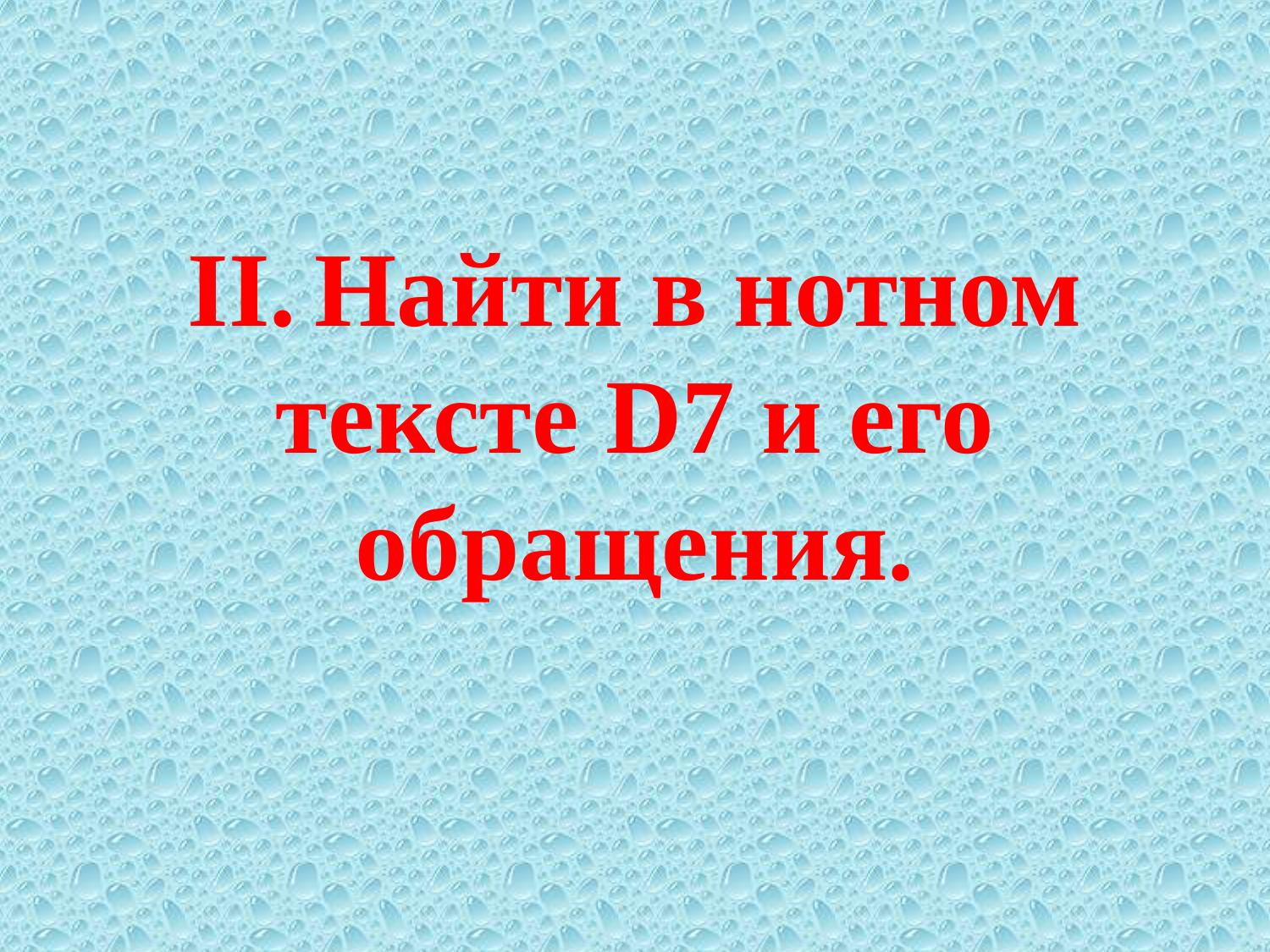

II.	Найти в нотном тексте D7 и его обращения.